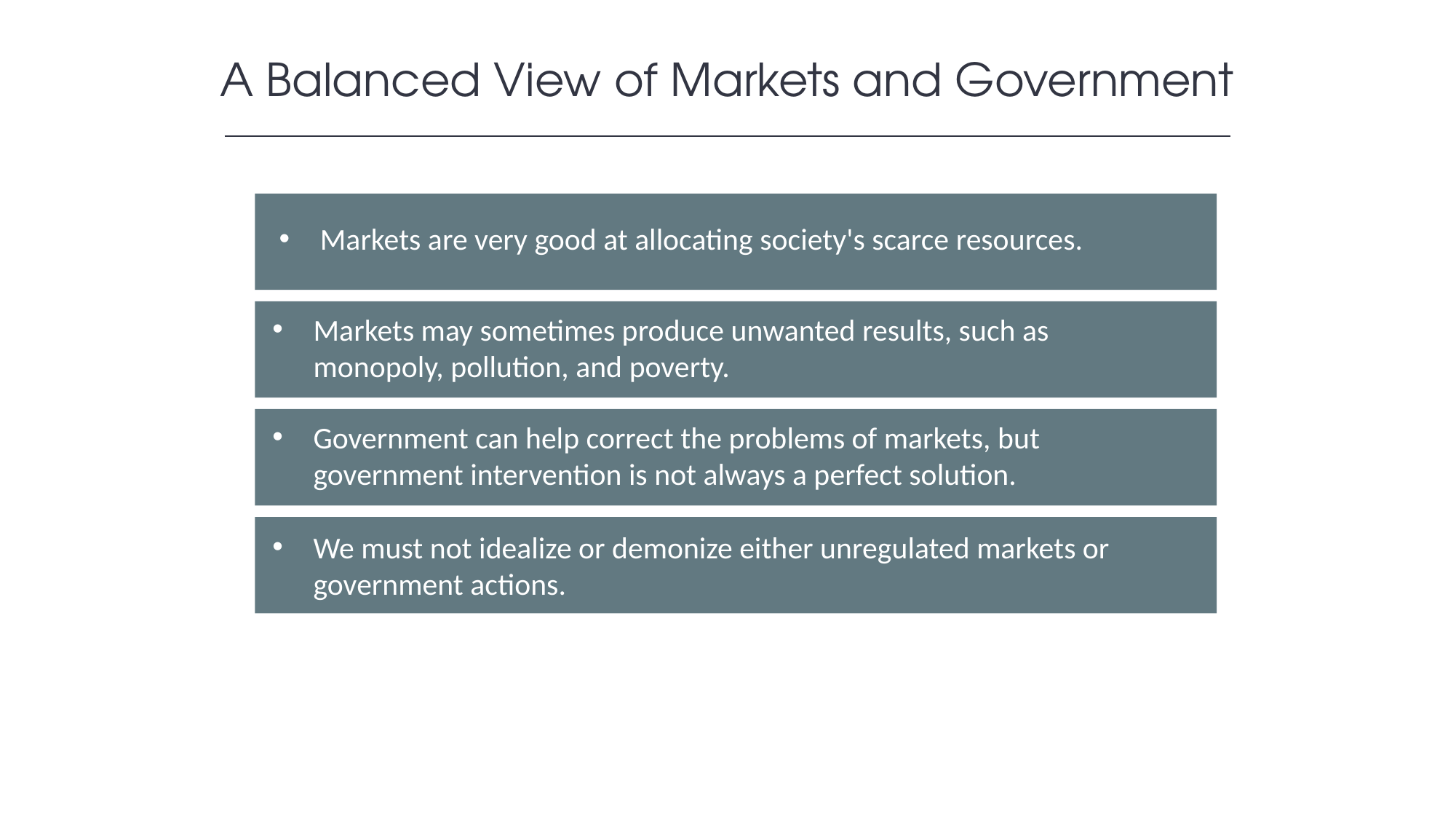

A Balanced View of Markets and Government

Markets are very good at allocating society's scarce resources.

Markets may sometimes produce unwanted results, such as monopoly, pollution, and poverty.

Government can help correct the problems of markets, but government intervention is not always a perfect solution.

We must not idealize or demonize either unregulated markets or government actions.